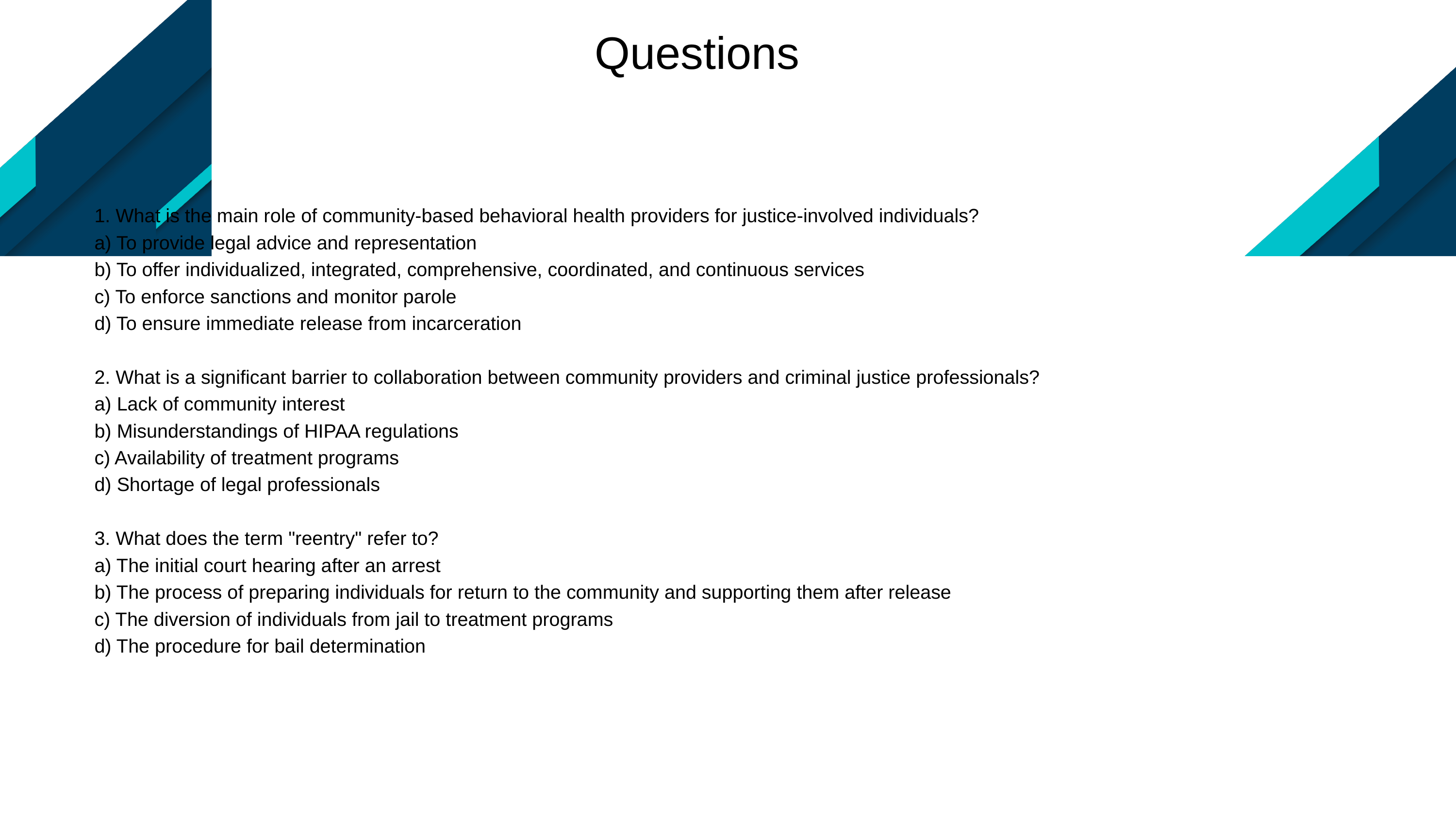

Questions
1. What is the main role of community-based behavioral health providers for justice-involved individuals?
a) To provide legal advice and representation
b) To offer individualized, integrated, comprehensive, coordinated, and continuous services
c) To enforce sanctions and monitor parole
d) To ensure immediate release from incarceration

2. What is a significant barrier to collaboration between community providers and criminal justice professionals?
a) Lack of community interest
b) Misunderstandings of HIPAA regulations
c) Availability of treatment programs
d) Shortage of legal professionals

3. What does the term "reentry" refer to?
a) The initial court hearing after an arrest
b) The process of preparing individuals for return to the community and supporting them after release
c) The diversion of individuals from jail to treatment programs
d) The procedure for bail determination